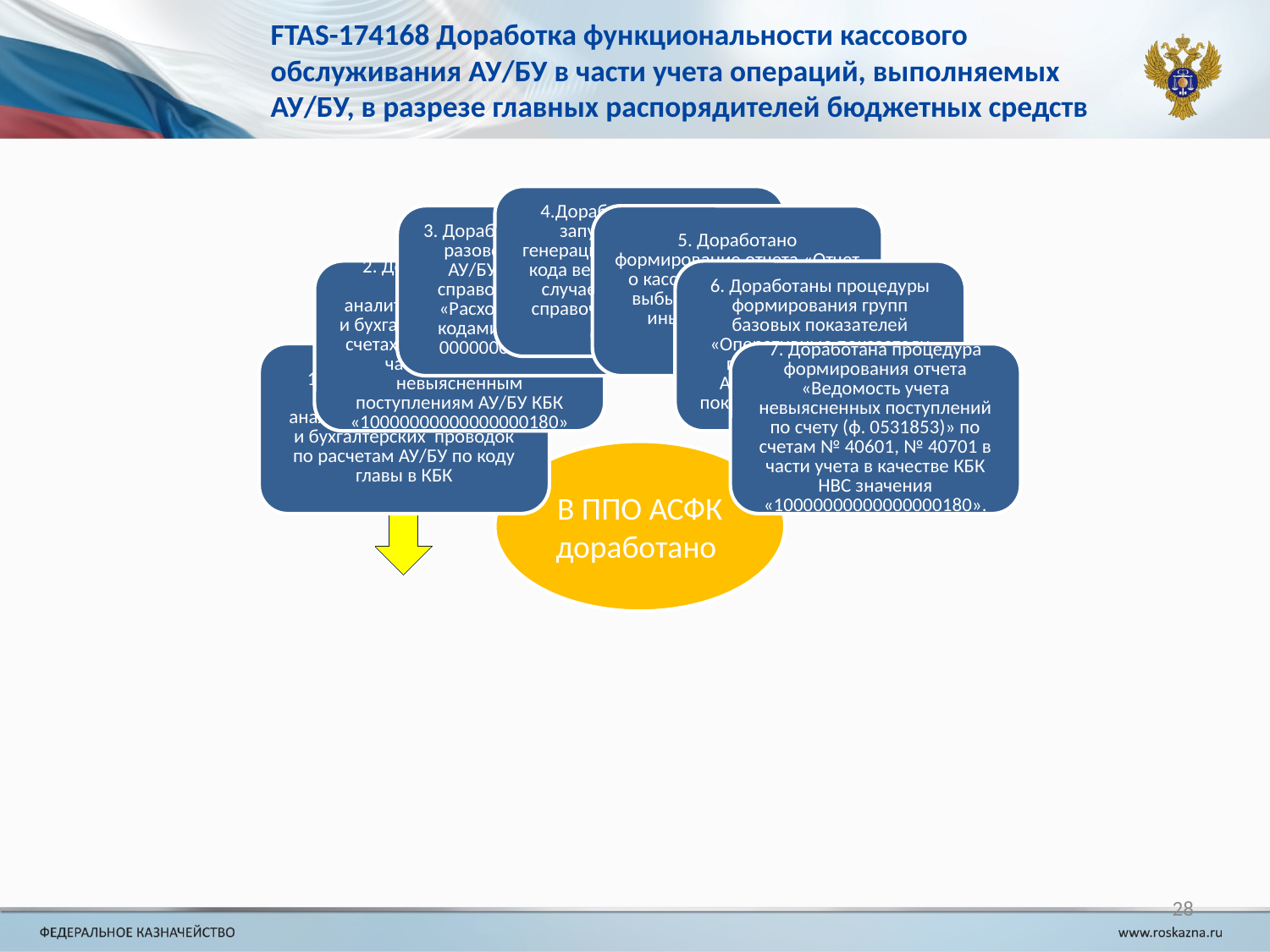

# FTAS-174168 Доработка функциональности кассового обслуживания АУ/БУ в части учета операций, выполняемых АУ/БУ, в разрезе главных распорядителей бюджетных средств
В ППО АСФК доработано
28